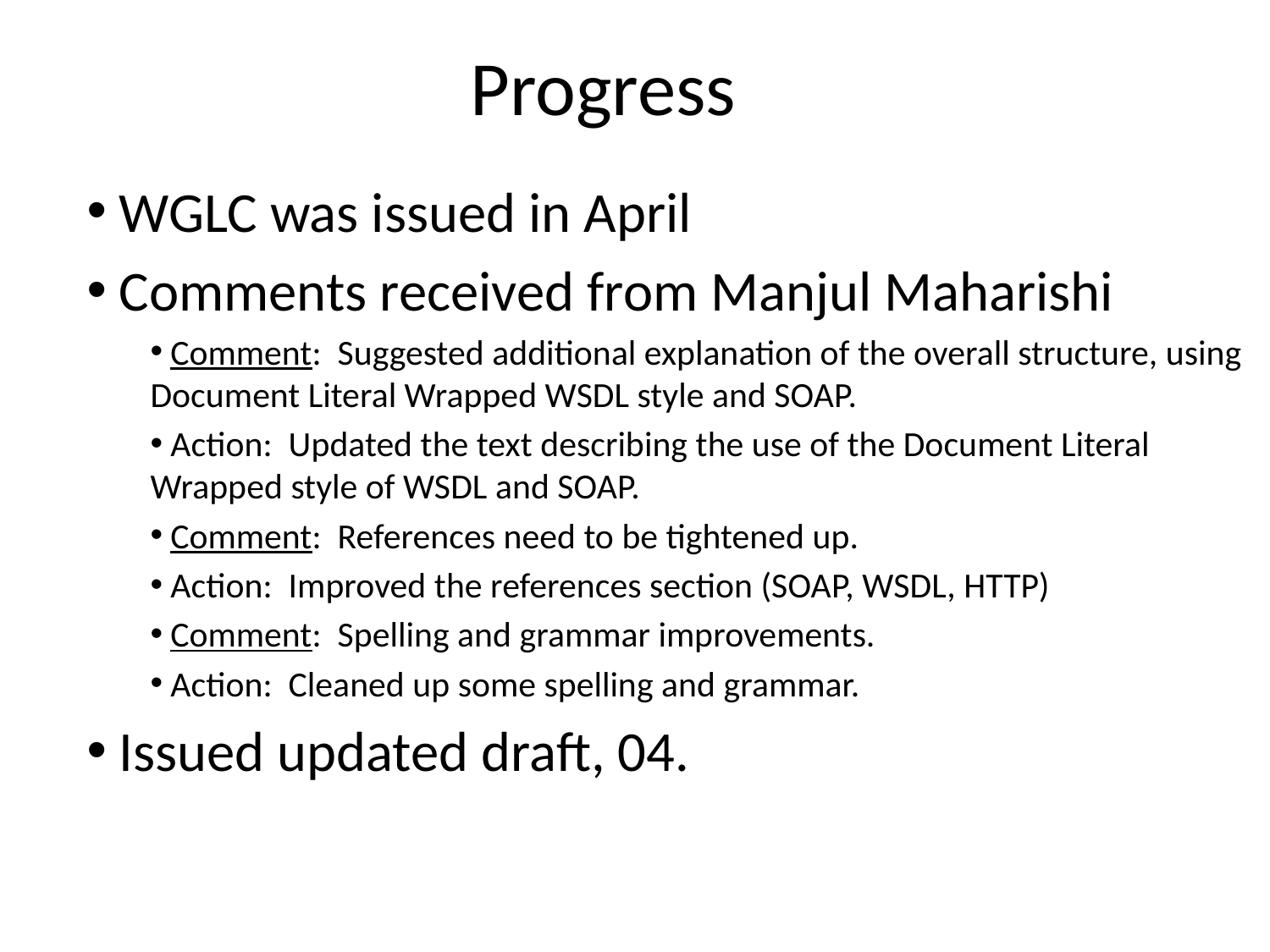

# Progress
 WGLC was issued in April
 Comments received from Manjul Maharishi
 Comment:  Suggested additional explanation of the overall structure, using Document Literal Wrapped WSDL style and SOAP.
 Action:  Updated the text describing the use of the Document Literal Wrapped style of WSDL and SOAP.
 Comment:  References need to be tightened up.
 Action:  Improved the references section (SOAP, WSDL, HTTP)
 Comment:  Spelling and grammar improvements.
 Action:  Cleaned up some spelling and grammar.
 Issued updated draft, 04.